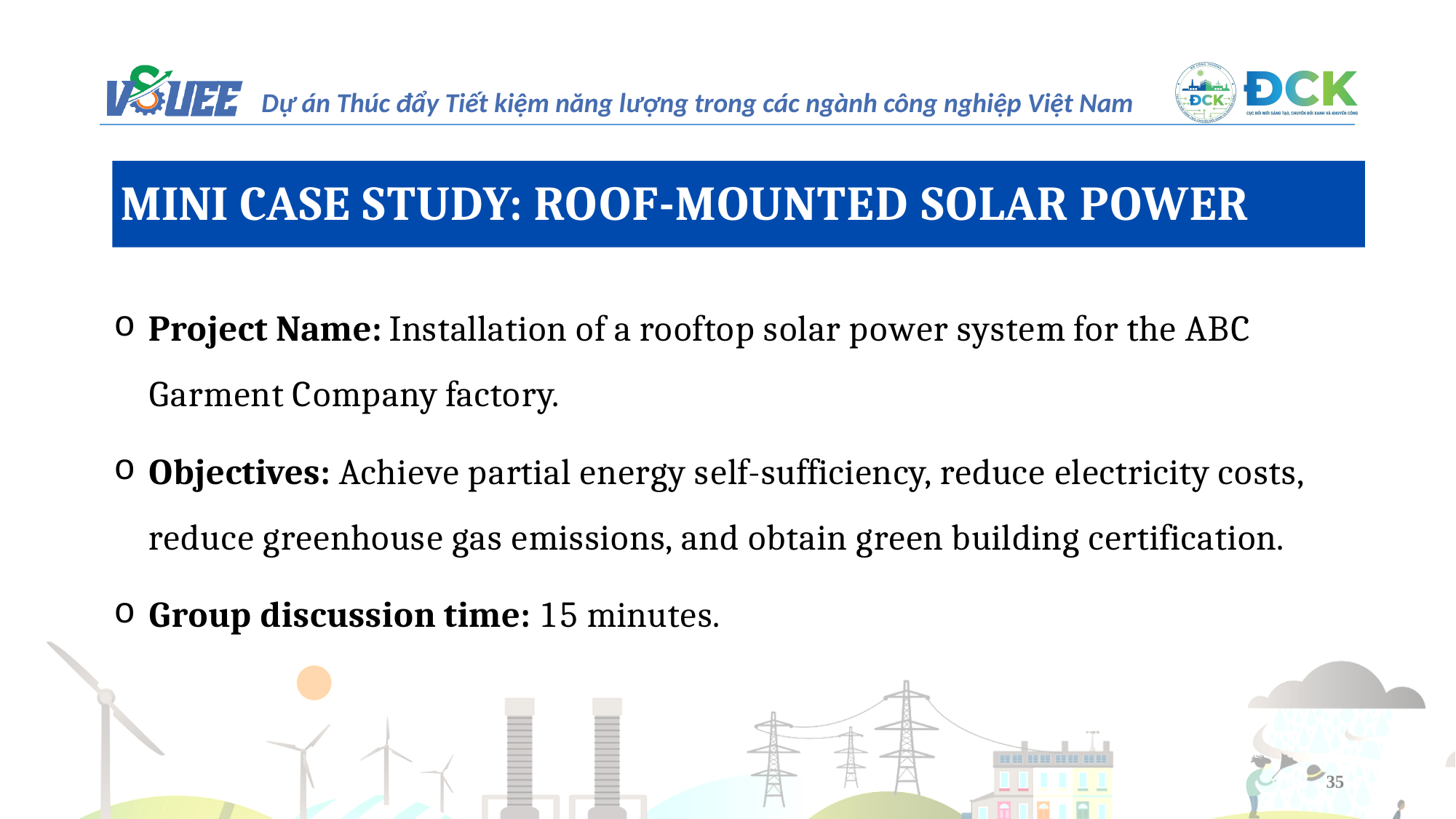

MINI CASE STUDY: ROOF-MOUNTED SOLAR POWER

Project Name: Installation of a rooftop solar power system for the ABC Garment Company factory.
Objectives: Achieve partial energy self-sufficiency, reduce electricity costs, reduce greenhouse gas emissions, and obtain green building certification.
Group discussion time: 15 minutes.
35